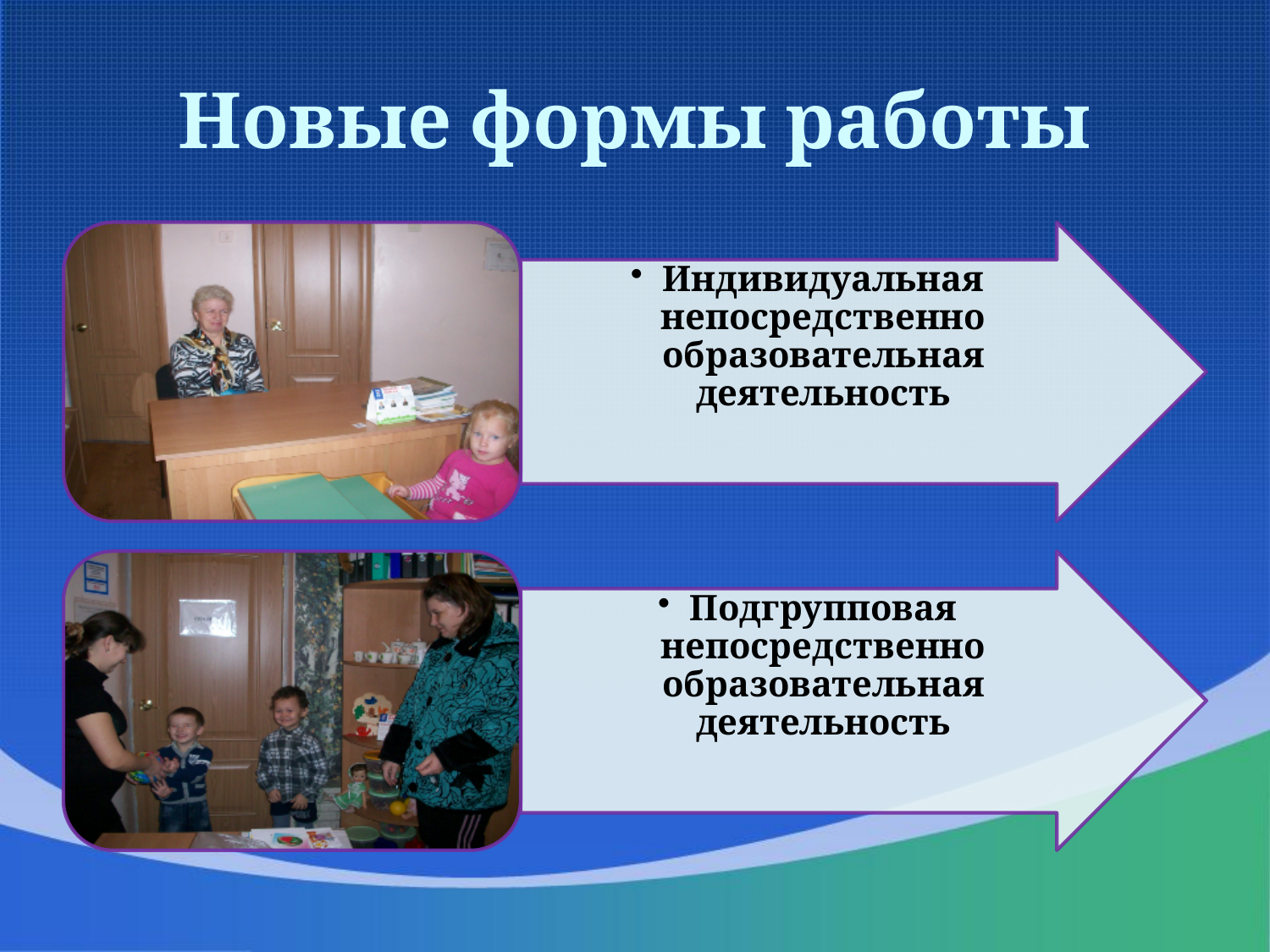

# Новые формы работы
Индивидуальная непосредственно образовательная деятельность

Подгрупповая непосредственно образовательная деятельность